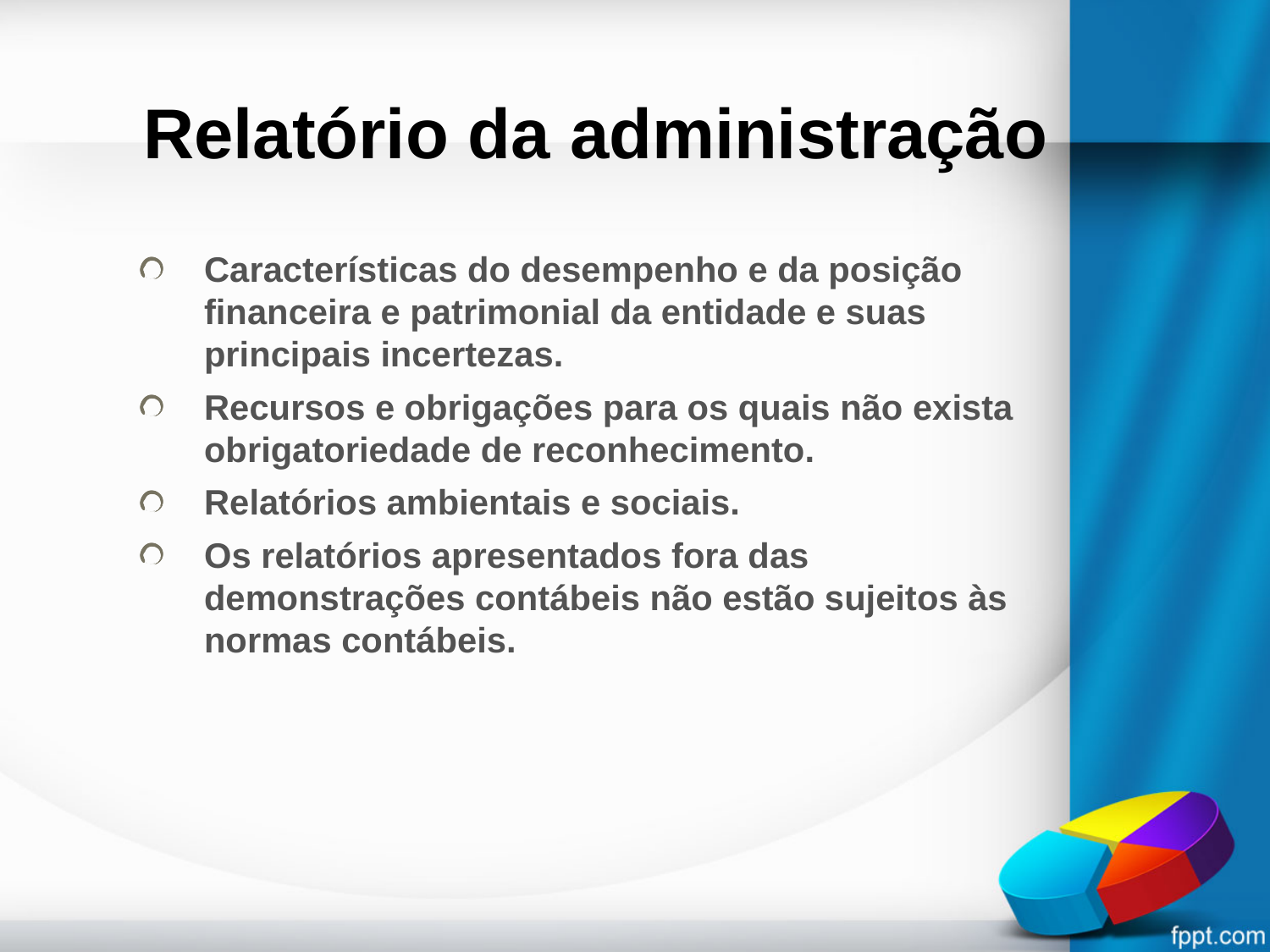

# Relatório da administração
Características do desempenho e da posição financeira e patrimonial da entidade e suas principais incertezas.
Recursos e obrigações para os quais não exista obrigatoriedade de reconhecimento.
Relatórios ambientais e sociais.
Os relatórios apresentados fora das demonstrações contábeis não estão sujeitos às normas contábeis.